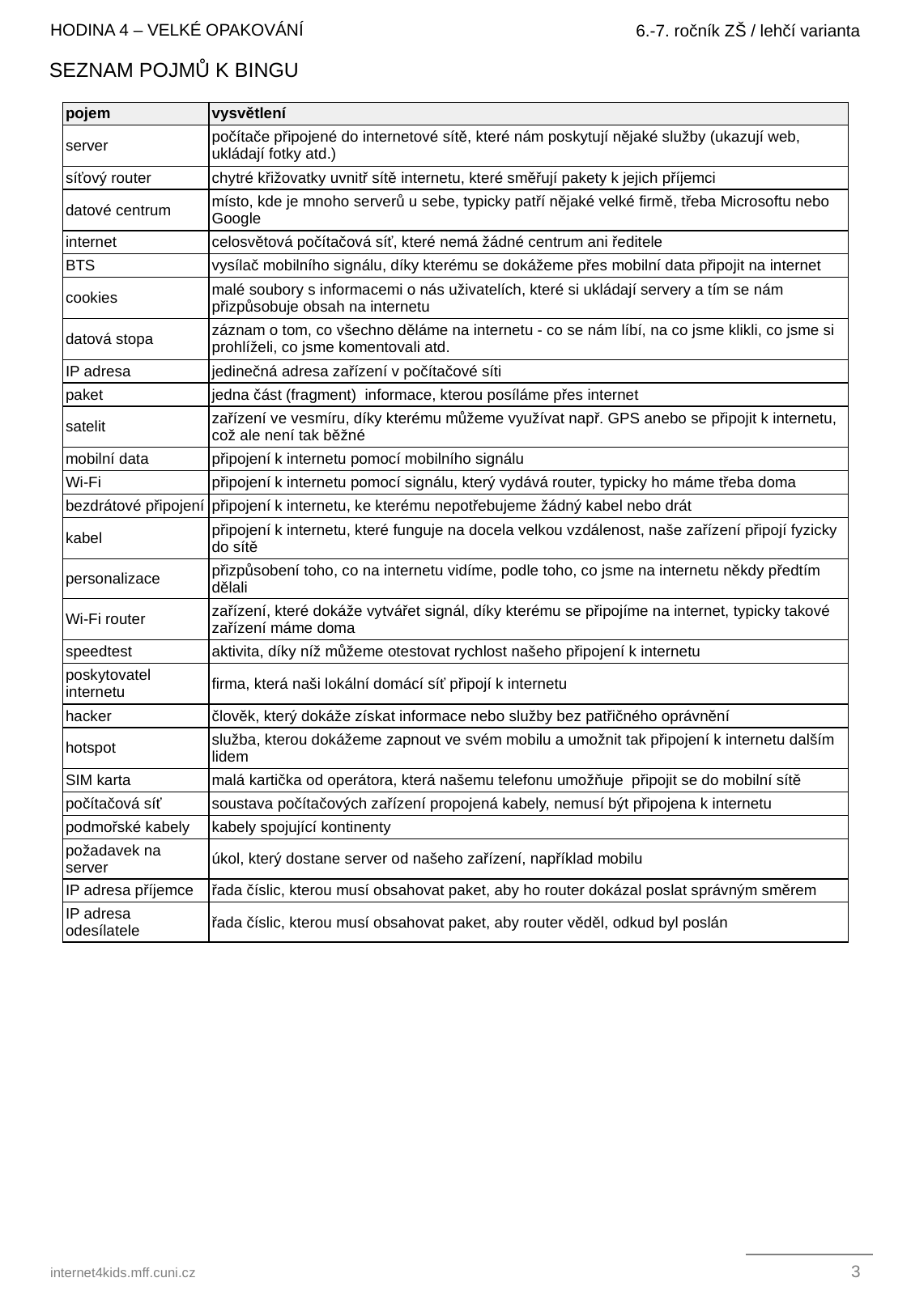

HODINA 4 – VELKÉ OPAKOVÁNÍ
6.-7. ročník ZŠ / lehčí varianta
SEZNAM POJMŮ K BINGU
| pojem | vysvětlení |
| --- | --- |
| server | počítače připojené do internetové sítě, které nám poskytují nějaké služby (ukazují web, ukládají fotky atd.) |
| síťový router | chytré křižovatky uvnitř sítě internetu, které směřují pakety k jejich příjemci |
| datové centrum | místo, kde je mnoho serverů u sebe, typicky patří nějaké velké firmě, třeba Microsoftu nebo Google |
| internet | celosvětová počítačová síť, které nemá žádné centrum ani ředitele |
| BTS | vysílač mobilního signálu, díky kterému se dokážeme přes mobilní data připojit na internet |
| cookies | malé soubory s informacemi o nás uživatelích, které si ukládají servery a tím se nám přizpůsobuje obsah na internetu |
| datová stopa | záznam o tom, co všechno děláme na internetu - co se nám líbí, na co jsme klikli, co jsme si prohlíželi, co jsme komentovali atd. |
| IP adresa | jedinečná adresa zařízení v počítačové síti |
| paket | jedna část (fragment)  informace, kterou posíláme přes internet |
| satelit | zařízení ve vesmíru, díky kterému můžeme využívat např. GPS anebo se připojit k internetu, což ale není tak běžné |
| mobilní data | připojení k internetu pomocí mobilního signálu |
| Wi-Fi | připojení k internetu pomocí signálu, který vydává router, typicky ho máme třeba doma |
| bezdrátové připojení | připojení k internetu, ke kterému nepotřebujeme žádný kabel nebo drát |
| kabel | připojení k internetu, které funguje na docela velkou vzdálenost, naše zařízení připojí fyzicky do sítě |
| personalizace | přizpůsobení toho, co na internetu vidíme, podle toho, co jsme na internetu někdy předtím dělali |
| Wi-Fi router | zařízení, které dokáže vytvářet signál, díky kterému se připojíme na internet, typicky takové zařízení máme doma |
| speedtest | aktivita, díky níž můžeme otestovat rychlost našeho připojení k internetu |
| poskytovatel internetu | firma, která naši lokální domácí síť připojí k internetu |
| hacker | člověk, který dokáže získat informace nebo služby bez patřičného oprávnění |
| hotspot | služba, kterou dokážeme zapnout ve svém mobilu a umožnit tak připojení k internetu dalším lidem |
| SIM karta | malá kartička od operátora, která našemu telefonu umožňuje  připojit se do mobilní sítě |
| počítačová síť | soustava počítačových zařízení propojená kabely, nemusí být připojena k internetu |
| podmořské kabely | kabely spojující kontinenty |
| požadavek na server | úkol, který dostane server od našeho zařízení, například mobilu |
| IP adresa příjemce | řada číslic, kterou musí obsahovat paket, aby ho router dokázal poslat správným směrem |
| IP adresa odesílatele | řada číslic, kterou musí obsahovat paket, aby router věděl, odkud byl poslán |

3
internet4kids.mff.cuni.cz